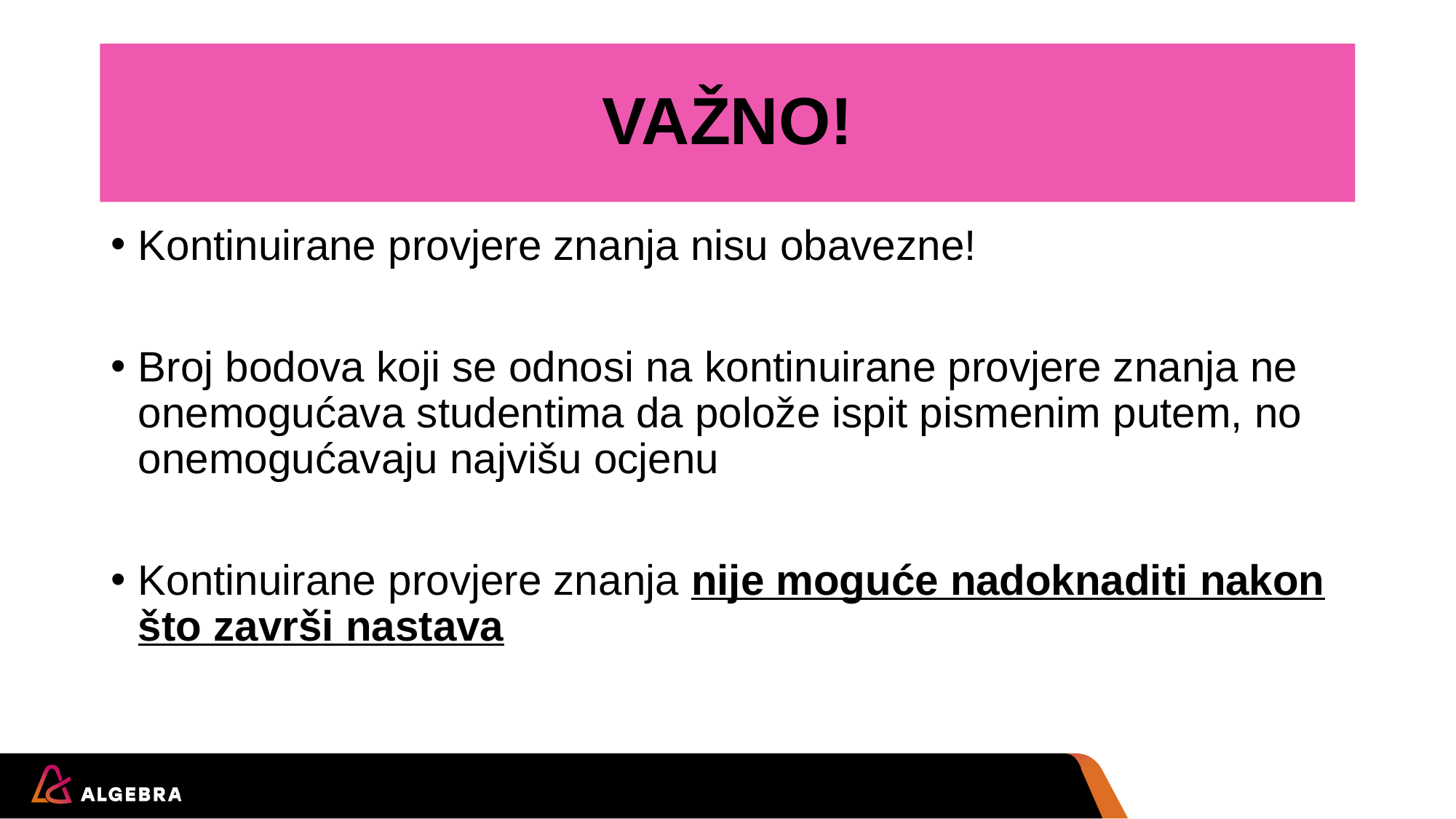

# VAŽNO!
Kontinuirane provjere znanja nisu obavezne!
 ​
Broj bodova koji se odnosi na kontinuirane provjere znanja ne onemogućava studentima da polože ispit pismenim putem, no onemogućavaju najvišu ocjenu
​
Kontinuirane provjere znanja nije moguće nadoknaditi nakon što završi nastava​